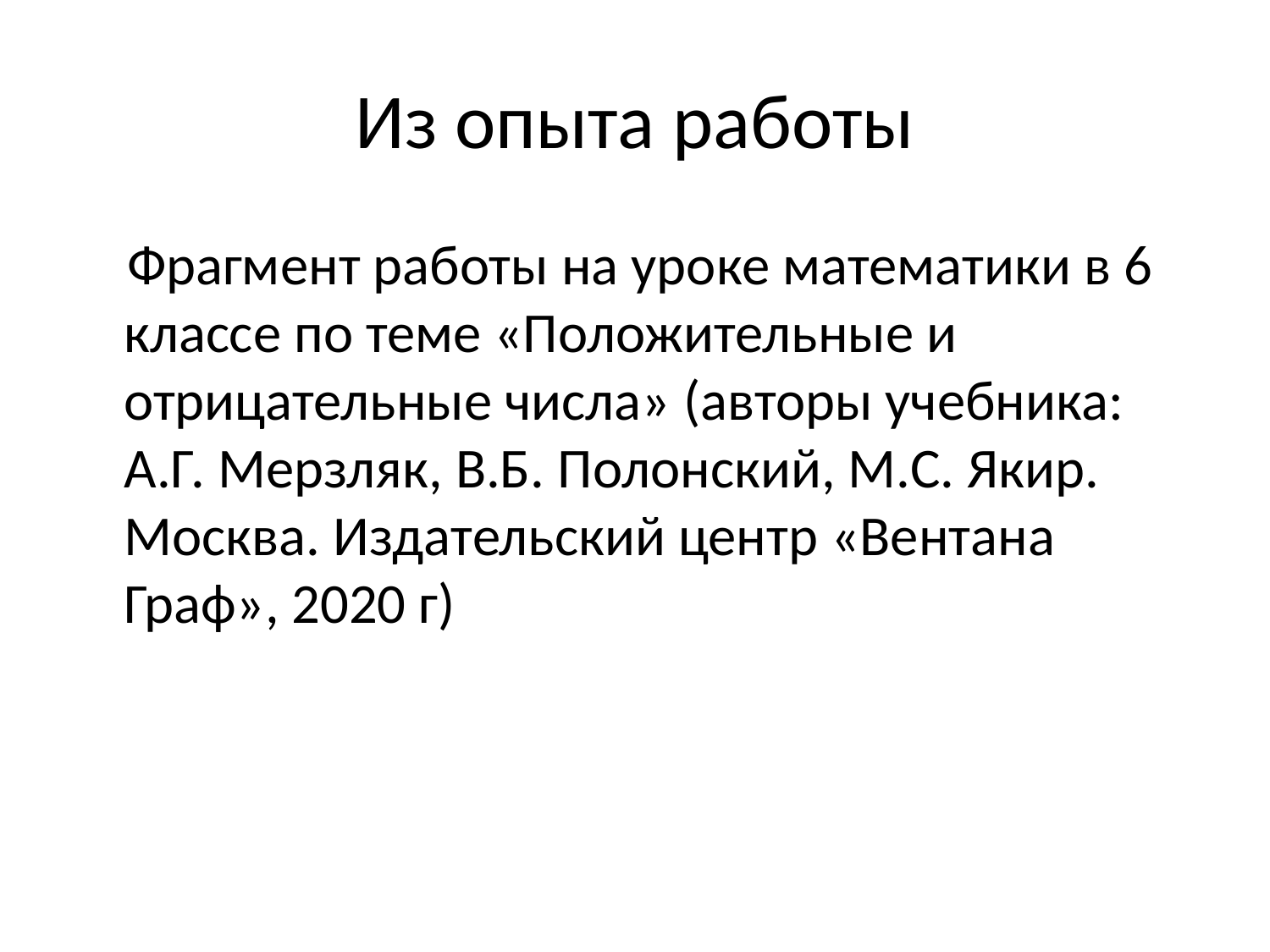

# Из опыта работы
    Фрагмент работы на уроке математики в 6 классе по теме «Положительные и отрицательные числа» (авторы учебника: А.Г. Мерзляк, В.Б. Полонский, М.С. Якир. Москва. Издательский центр «Вентана Граф», 2020 г)